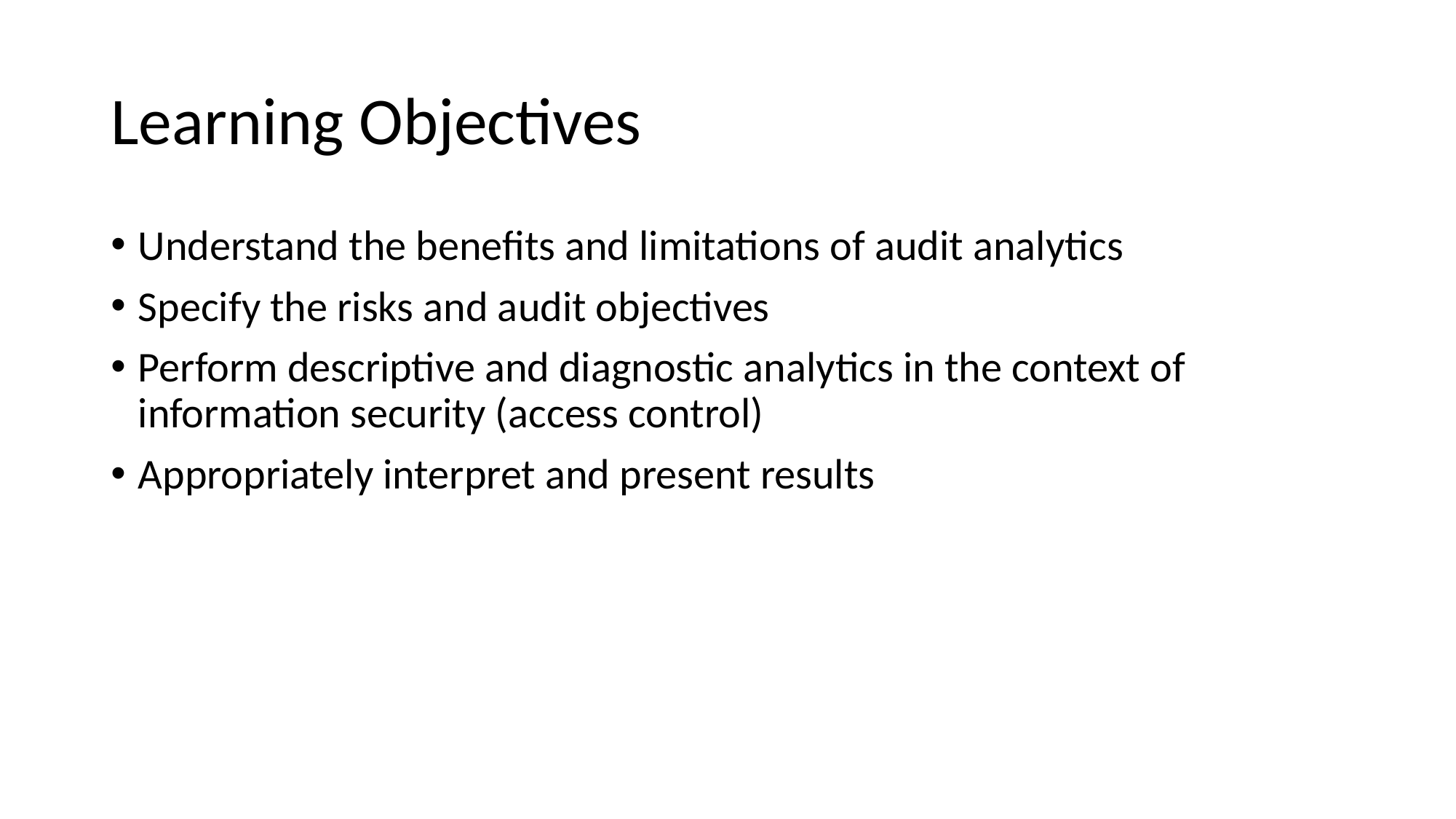

# Learning Objectives
Understand the benefits and limitations of audit analytics
Specify the risks and audit objectives
Perform descriptive and diagnostic analytics in the context of information security (access control)
Appropriately interpret and present results